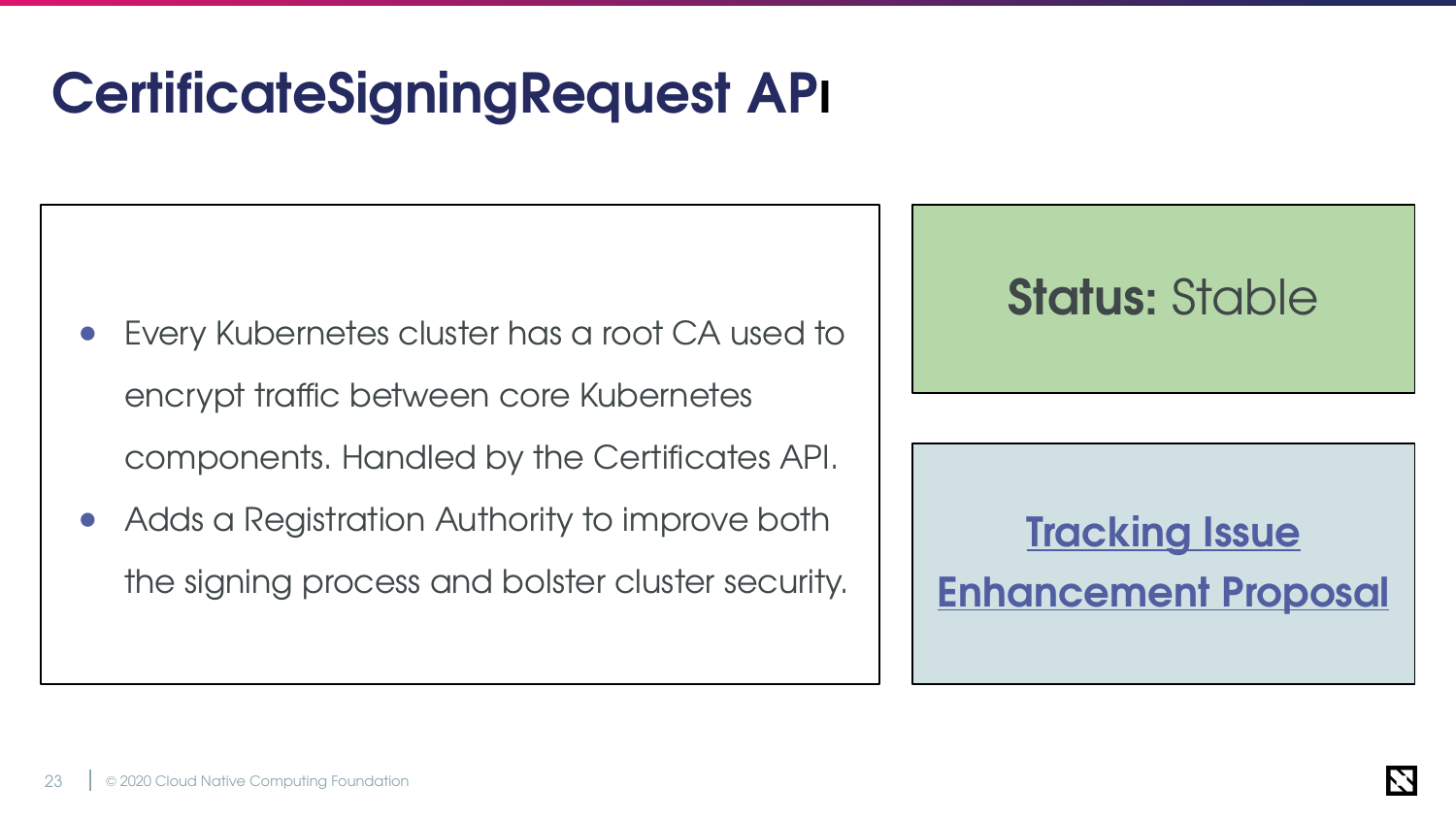

# CertificateSigningRequest API
Every Kubernetes cluster has a root CA used to encrypt traffic between core Kubernetes components. Handled by the Certificates API.
Adds a Registration Authority to improve both the signing process and bolster cluster security.
Status: Stable
Tracking Issue
Enhancement Proposal